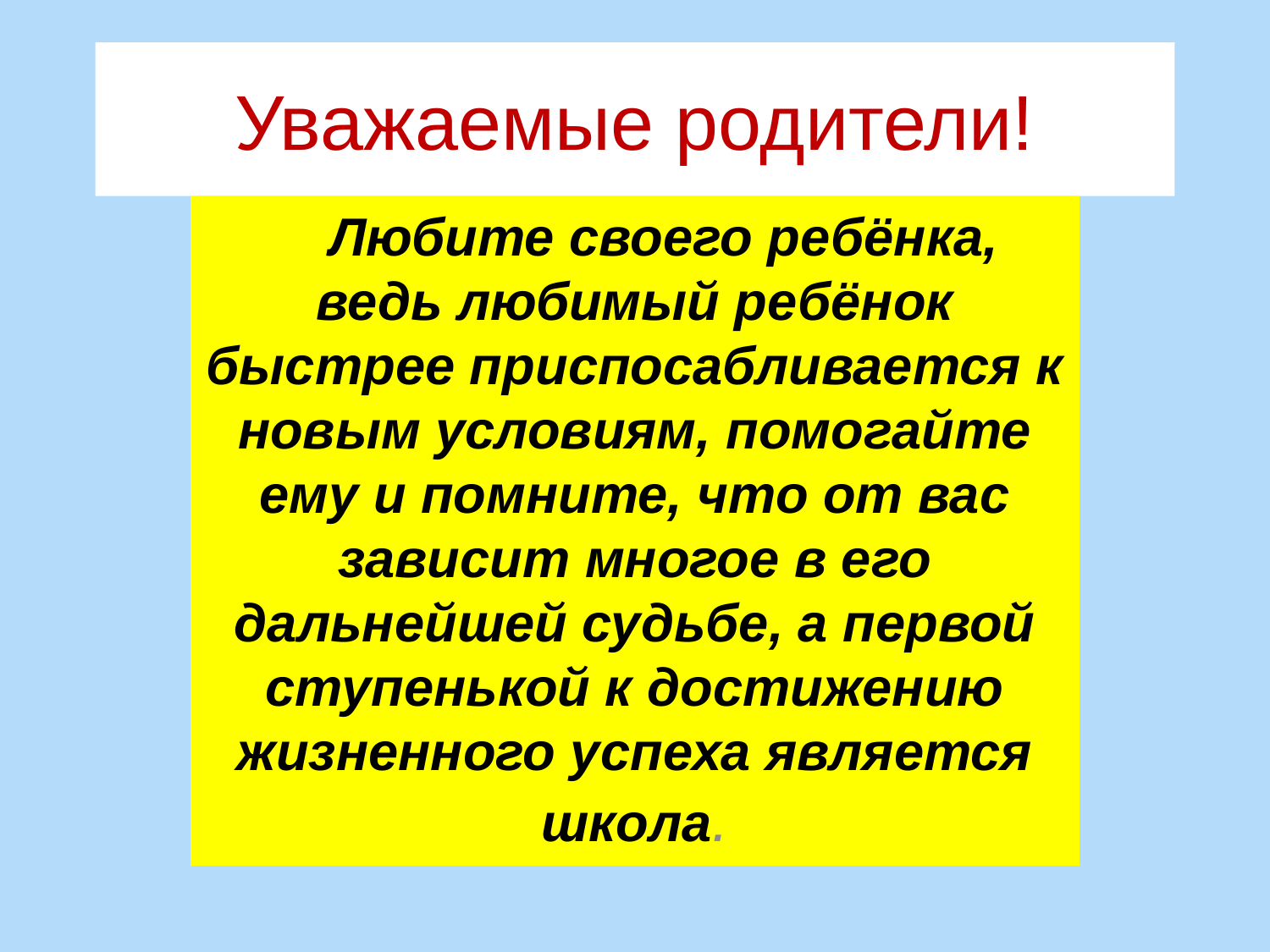

# Уважаемые родители!
    Любите своего ребёнка, ведь любимый ребёнок быстрее приспосабливается к новым условиям, помогайте ему и помните, что от вас зависит многое в его дальнейшей судьбе, а первой ступенькой к достижению жизненного успеха является школа.